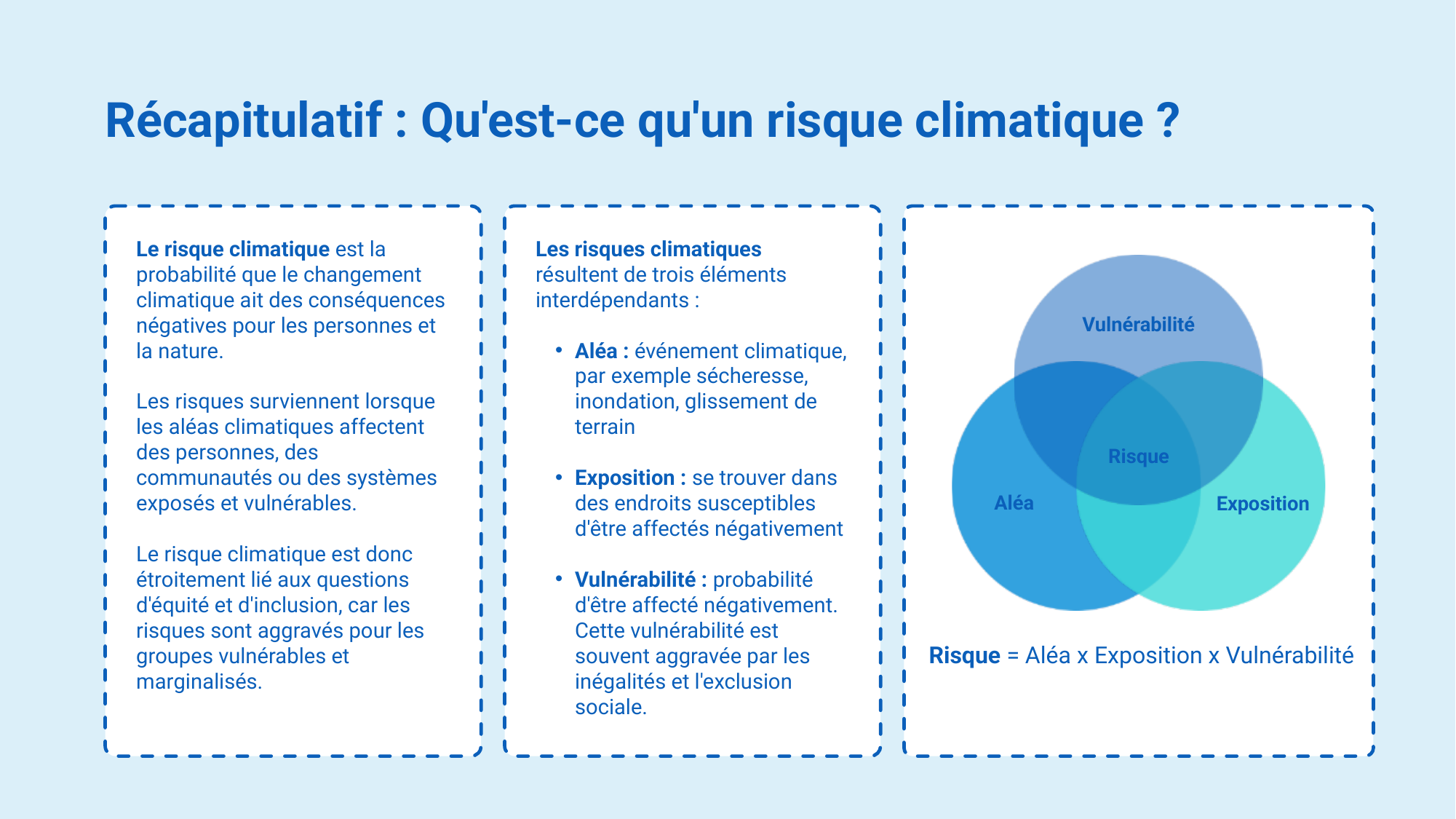

Récapitulatif : Qu'est-ce qu'un risque climatique ?

Le risque climatique est la probabilité que le changement climatique ait des conséquences négatives pour les personnes et la nature.

Les risques surviennent lorsque les aléas climatiques affectent des personnes, des communautés ou des systèmes exposés et vulnérables.

Le risque climatique est donc étroitement lié aux questions d'équité et d'inclusion, car les risques sont aggravés pour les groupes vulnérables et marginalisés.

Les risques climatiques résultent de trois éléments interdépendants :

Aléa : événement climatique, par exemple sécheresse, inondation, glissement de terrain

Exposition : se trouver dans des endroits susceptibles d'être affectés négativement

Vulnérabilité : probabilité d'être affecté négativement. Cette vulnérabilité est souvent aggravée par les inégalités et l'exclusion sociale.

Vulnérabilité

Risque
Aléa
Exposition
Risque = Aléa x Exposition x Vulnérabilité
15